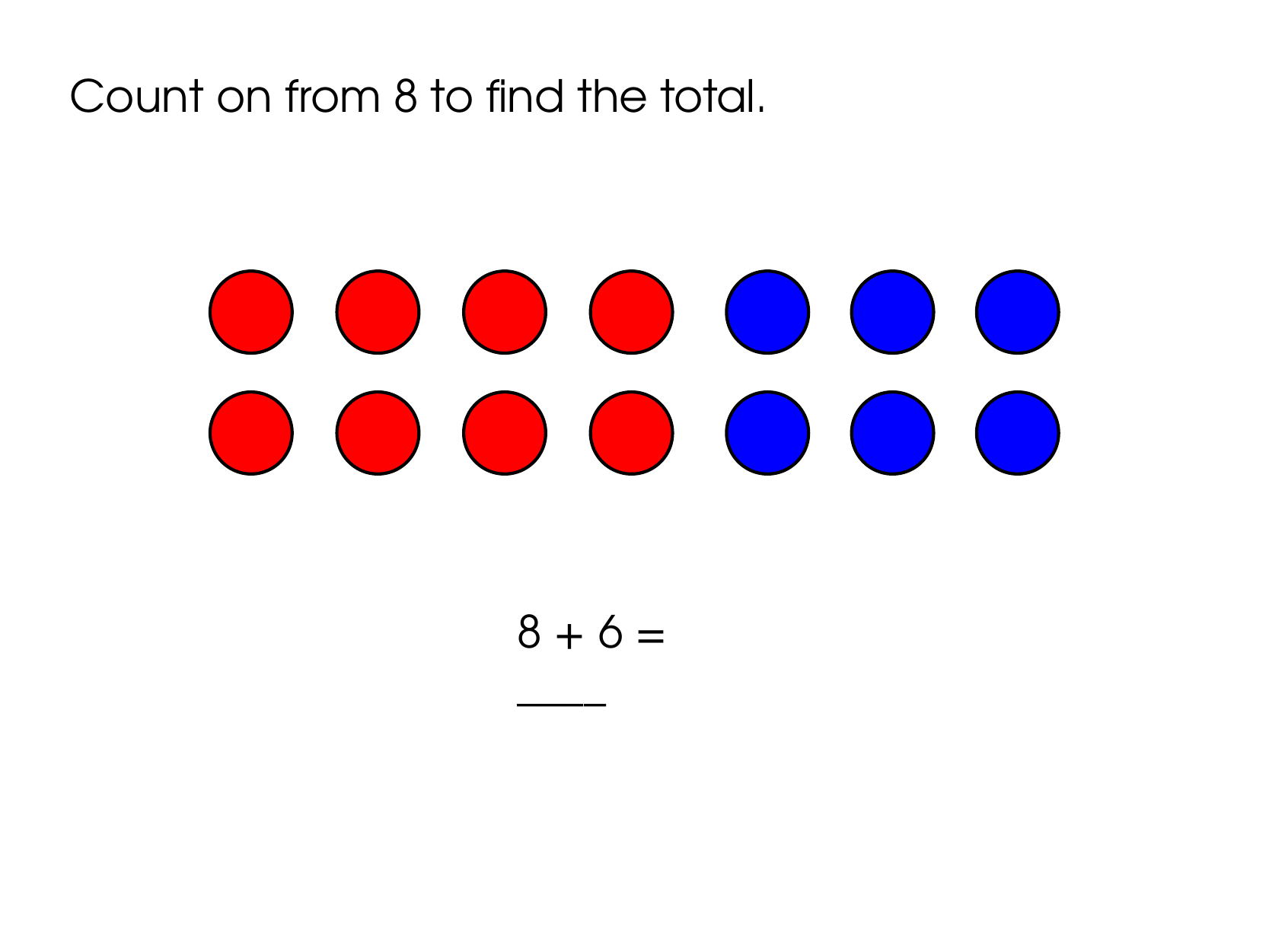

Count on from 8 to find the total.

8 + 6 = ____